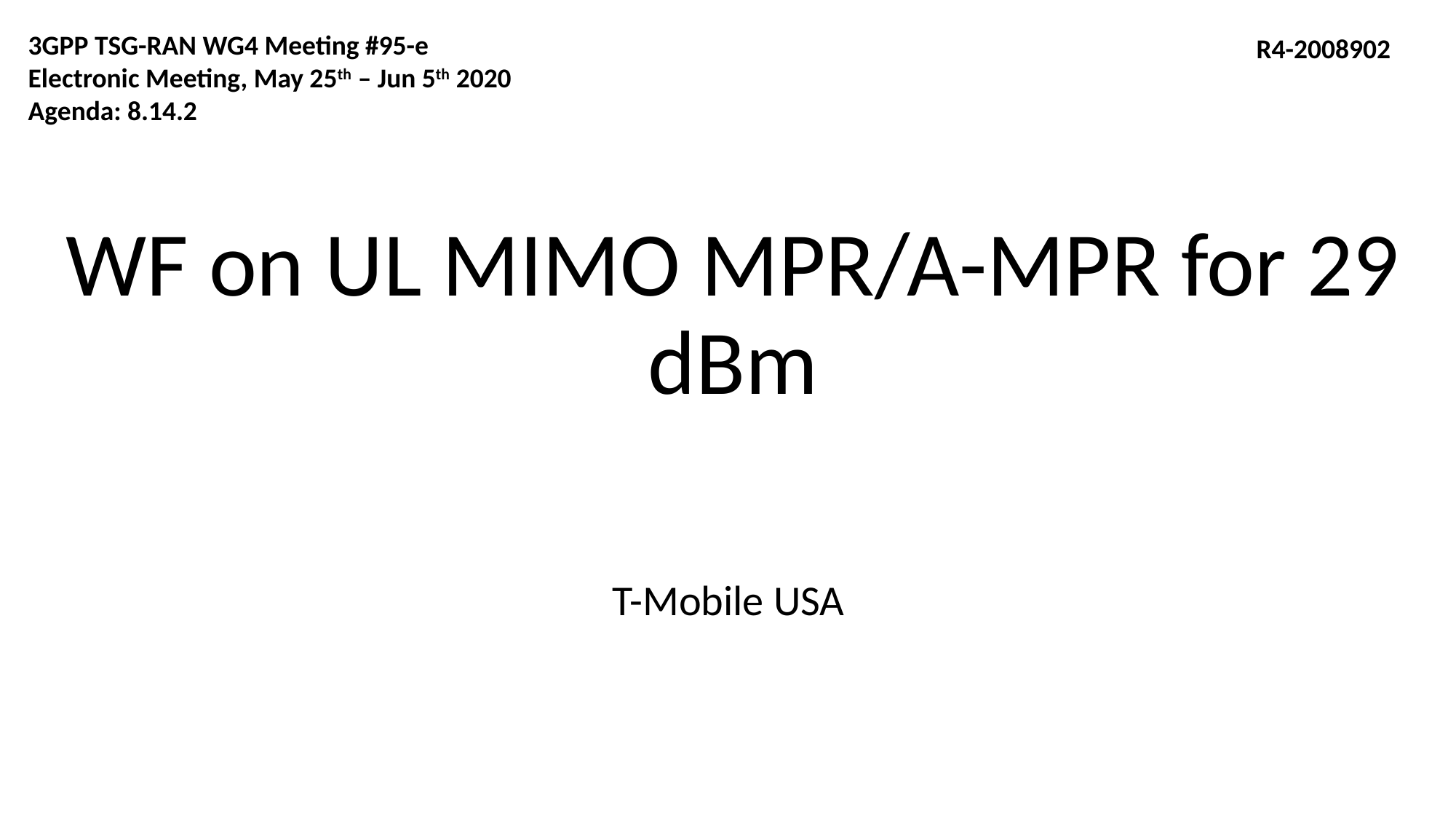

3GPP TSG-RAN WG4 Meeting #95-e
Electronic Meeting, May 25th – Jun 5th 2020
Agenda: 8.14.2
R4-2008902
# WF on UL MIMO MPR/A-MPR for 29 dBm
T-Mobile USA